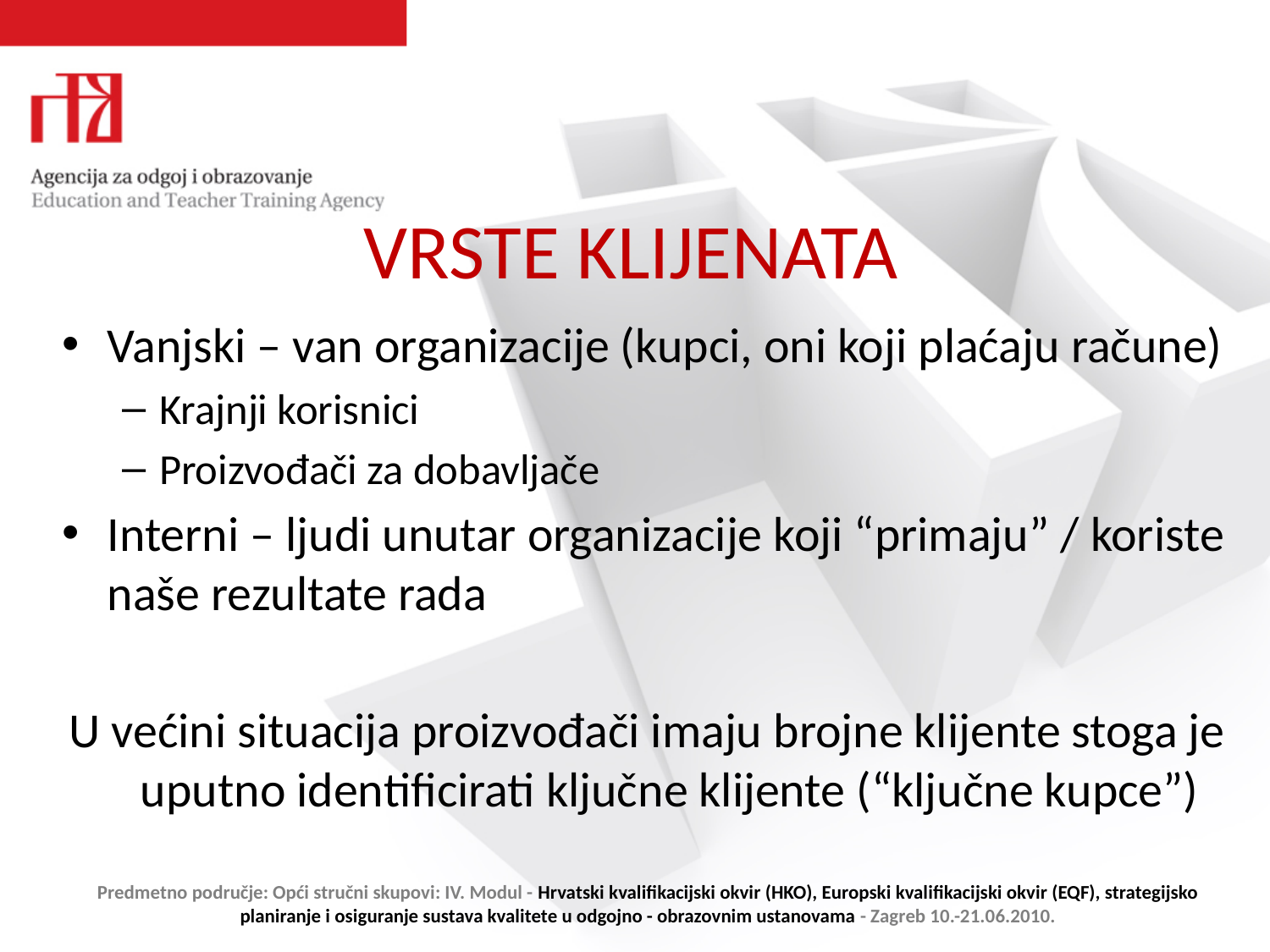

# VRSTE KLIJENATA
Vanjski – van organizacije (kupci, oni koji plaćaju račune)
Krajnji korisnici
Proizvođači za dobavljače
Interni – ljudi unutar organizacije koji “primaju” / koriste naše rezultate rada

U većini situacija proizvođači imaju brojne klijente stoga je uputno identificirati ključne klijente (“ključne kupce”)